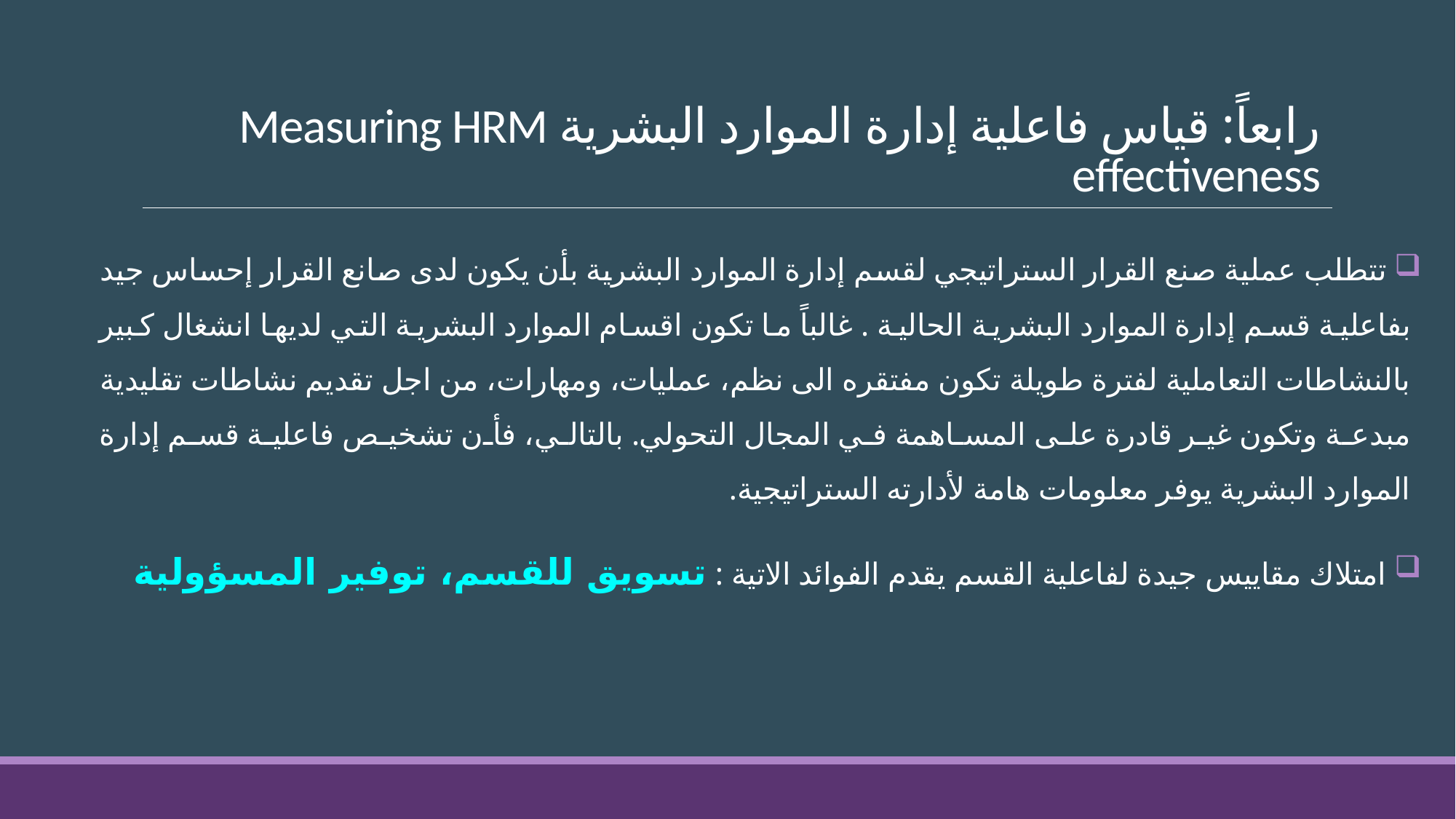

# رابعاً: قياس فاعلية إدارة الموارد البشرية Measuring HRM effectiveness
 تتطلب عملية صنع القرار الستراتيجي لقسم إدارة الموارد البشرية بأن يكون لدى صانع القرار إحساس جيد بفاعلية قسم إدارة الموارد البشرية الحالية . غالباً ما تكون اقسام الموارد البشرية التي لديها انشغال كبير بالنشاطات التعاملية لفترة طويلة تكون مفتقره الى نظم، عمليات، ومهارات، من اجل تقديم نشاطات تقليدية مبدعة وتكون غير قادرة على المساهمة في المجال التحولي. بالتالي، فأن تشخيص فاعلية قسم إدارة الموارد البشرية يوفر معلومات هامة لأدارته الستراتيجية.
 امتلاك مقاييس جيدة لفاعلية القسم يقدم الفوائد الاتية : تسويق للقسم، توفير المسؤولية